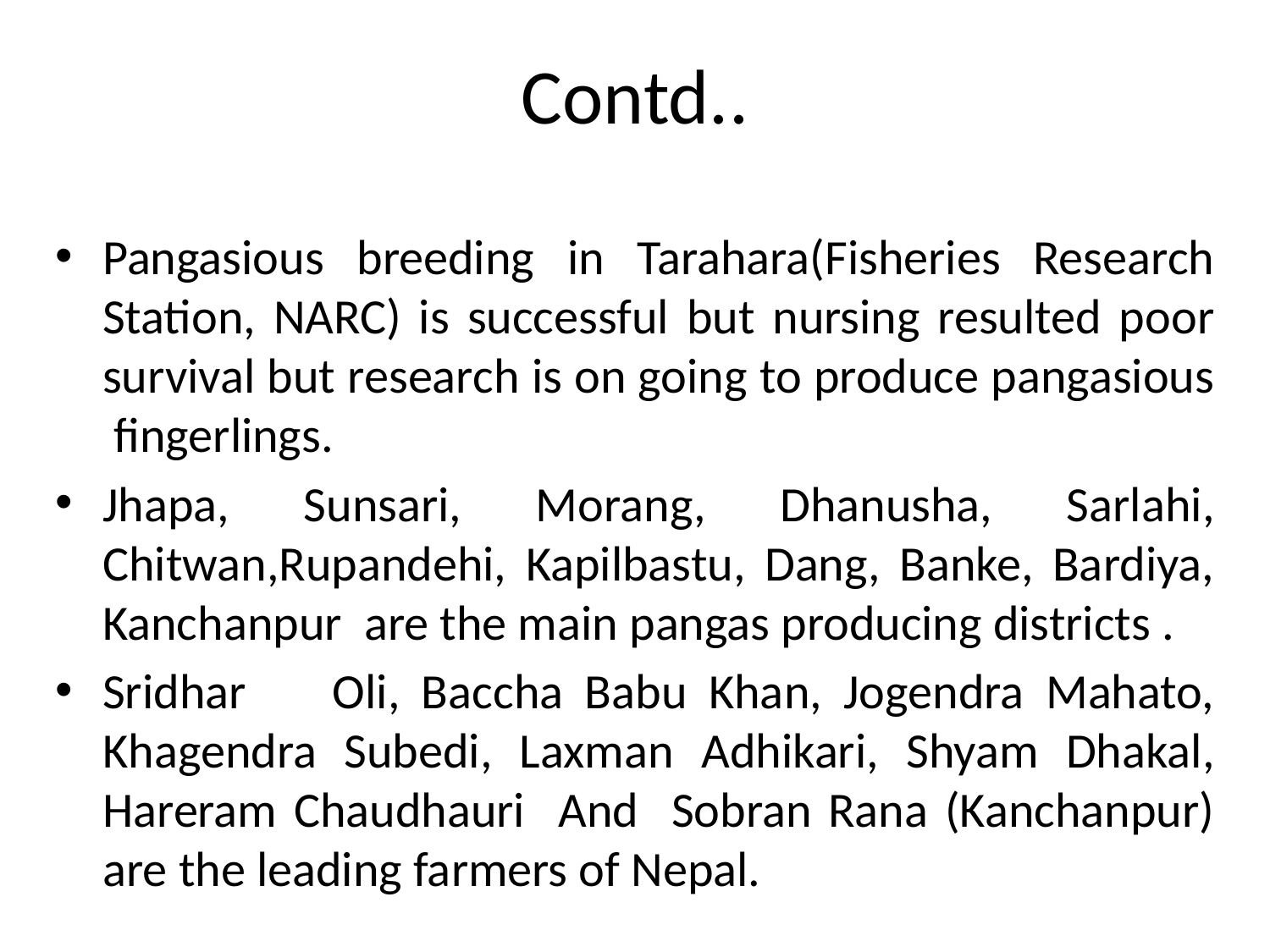

# Contd..

Pangasious breeding in Tarahara(Fisheries Research Station, NARC) is successful but nursing resulted poor survival but research is on going to produce pangasious  fingerlings.
Jhapa, Sunsari, Morang, Dhanusha, Sarlahi, Chitwan,Rupandehi, Kapilbastu, Dang, Banke, Bardiya, Kanchanpur  are the main pangas producing districts .
Sridhar    Oli, Baccha Babu Khan, Jogendra Mahato, Khagendra Subedi, Laxman Adhikari, Shyam Dhakal, Hareram Chaudhauri  And  Sobran Rana (Kanchanpur) are the leading farmers of Nepal.